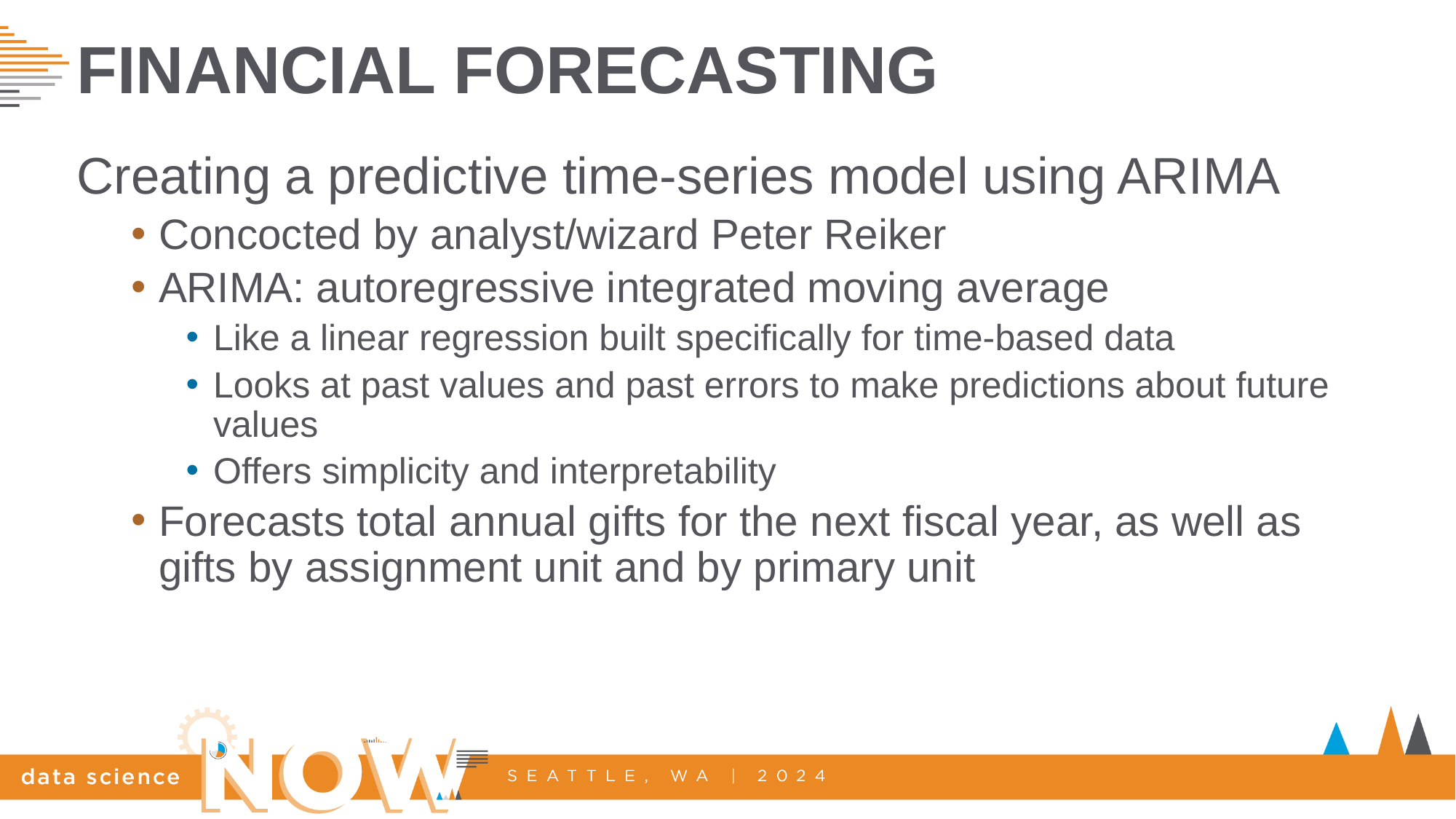

# Financial Forecasting
Creating a predictive time-series model using ARIMA
Concocted by analyst/wizard Peter Reiker
ARIMA: autoregressive integrated moving average
Like a linear regression built specifically for time-based data
Looks at past values and past errors to make predictions about future values
Offers simplicity and interpretability
Forecasts total annual gifts for the next fiscal year, as well as gifts by assignment unit and by primary unit